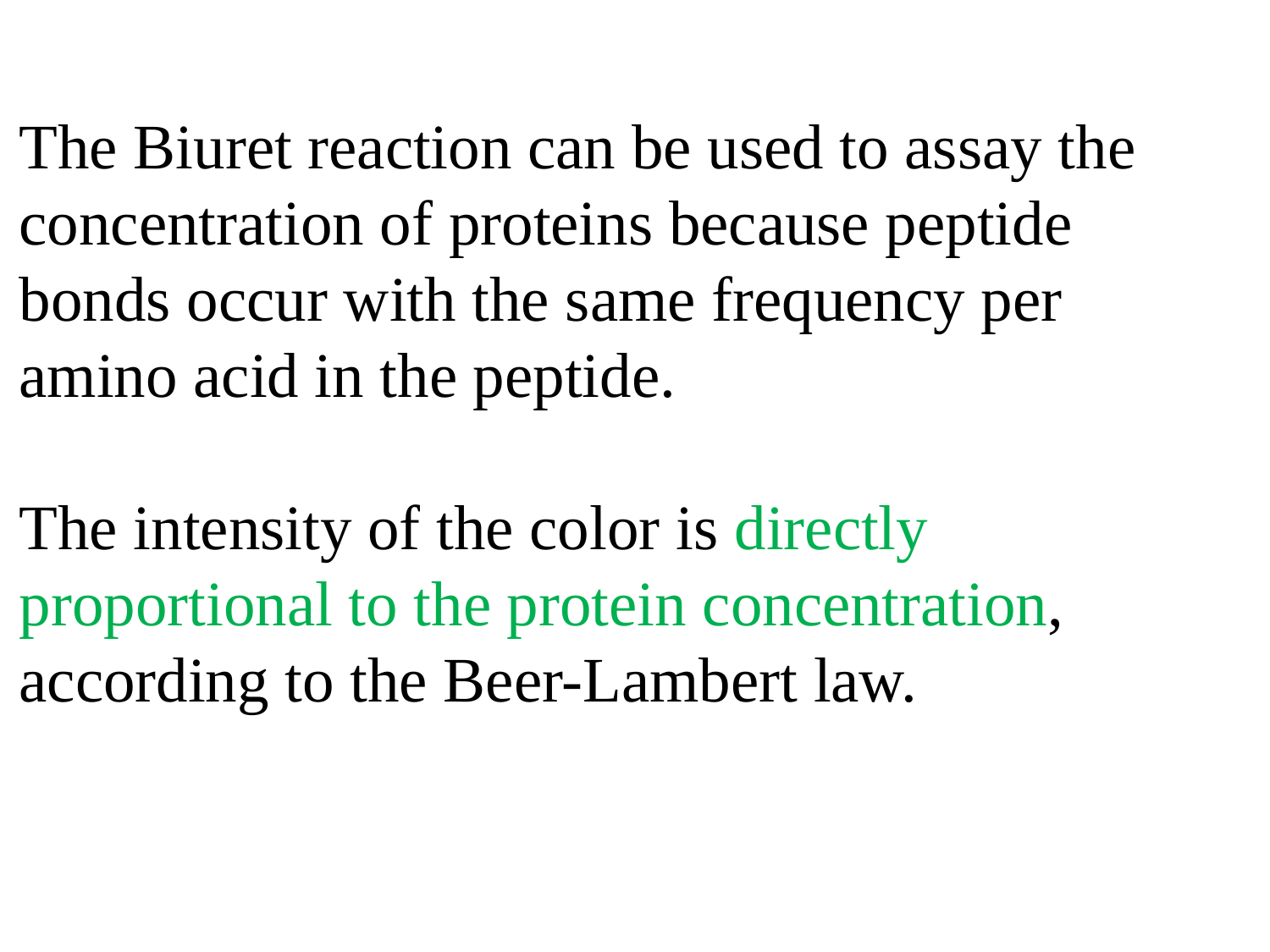

The Biuret reaction can be used to assay the concentration of proteins because peptide bonds occur with the same frequency per amino acid in the peptide.

The intensity of the color is directly proportional to the protein concentration, according to the Beer-Lambert law.